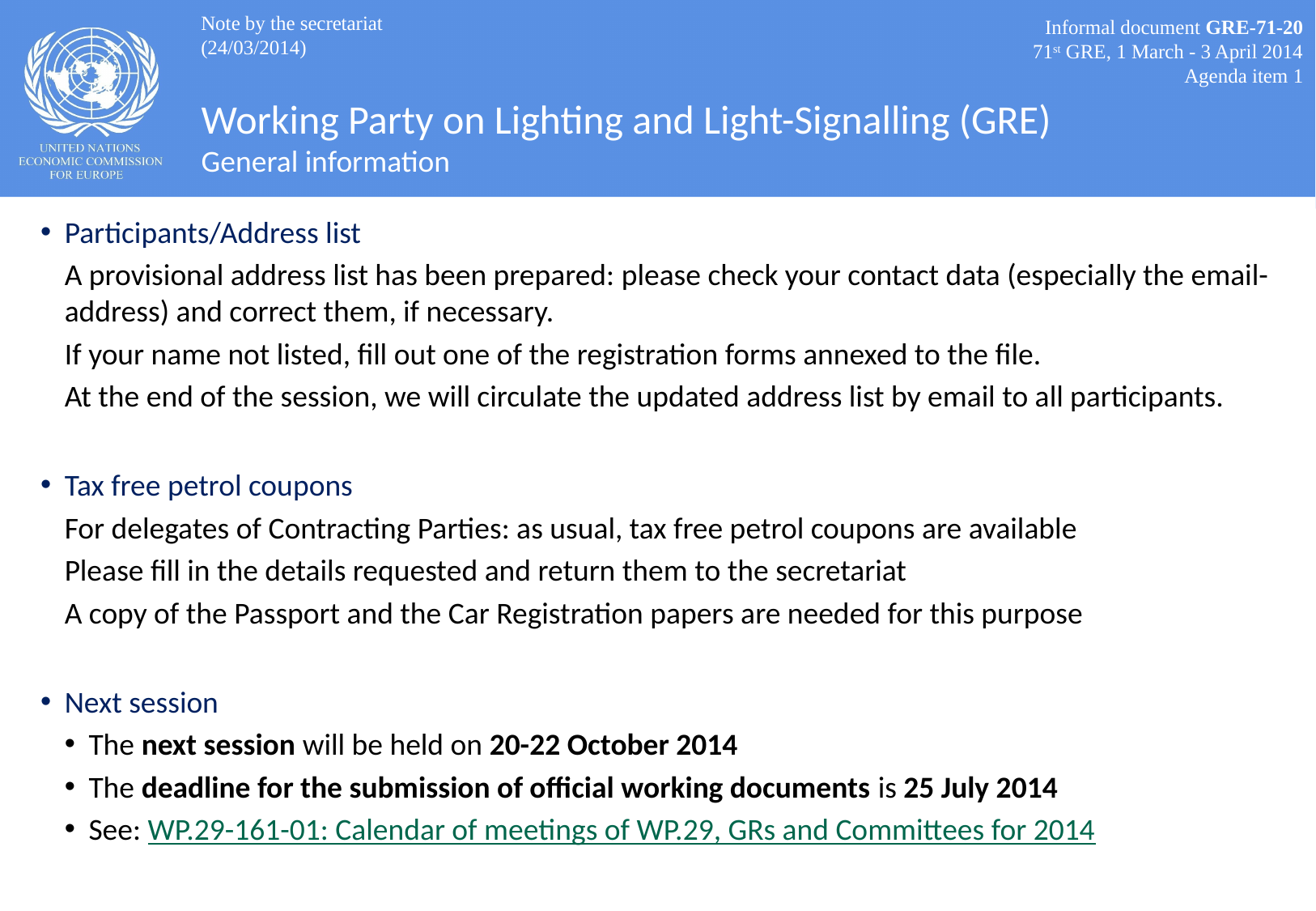

Note by the secretariat
(24/03/2014)
Informal document GRE-71-20
71st GRE, 1 March - 3 April 2014
Agenda item 1
# Working Party on Lighting and Light-Signalling (GRE) General information
Participants/Address list
A provisional address list has been prepared: please check your contact data (especially the email-address) and correct them, if necessary.
If your name not listed, fill out one of the registration forms annexed to the file.
At the end of the session, we will circulate the updated address list by email to all participants.

Tax free petrol coupons
For delegates of Contracting Parties: as usual, tax free petrol coupons are available
Please fill in the details requested and return them to the secretariat
A copy of the Passport and the Car Registration papers are needed for this purpose

Next session
The next session will be held on 20-22 October 2014
The deadline for the submission of official working documents is 25 July 2014
See: WP.29-161-01: Calendar of meetings of WP.29, GRs and Committees for 2014